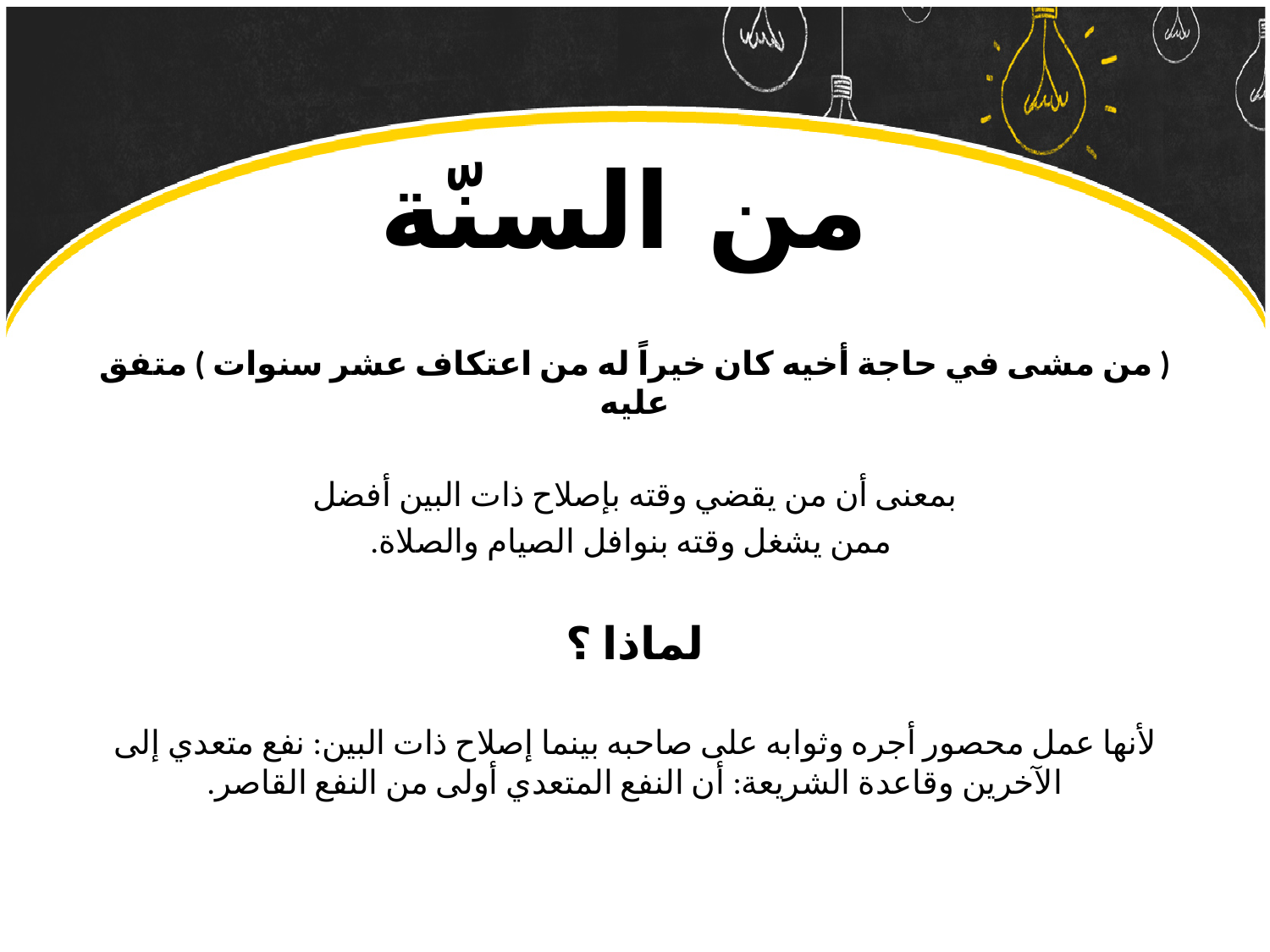

# من السنّة

( من مشى في حاجة أخيه كان خيراً له من اعتكاف عشر سنوات ) متفق عليه

بمعنى أن من يقضي وقته بإصلاح ذات البين أفضل
 ممن يشغل وقته بنوافل الصيام والصلاة.

لماذا ؟

لأنها عمل محصور أجره وثوابه على صاحبه بينما إصلاح ذات البين: نفع متعدي إلى الآخرين وقاعدة الشريعة: أن النفع المتعدي أولى من النفع القاصر.